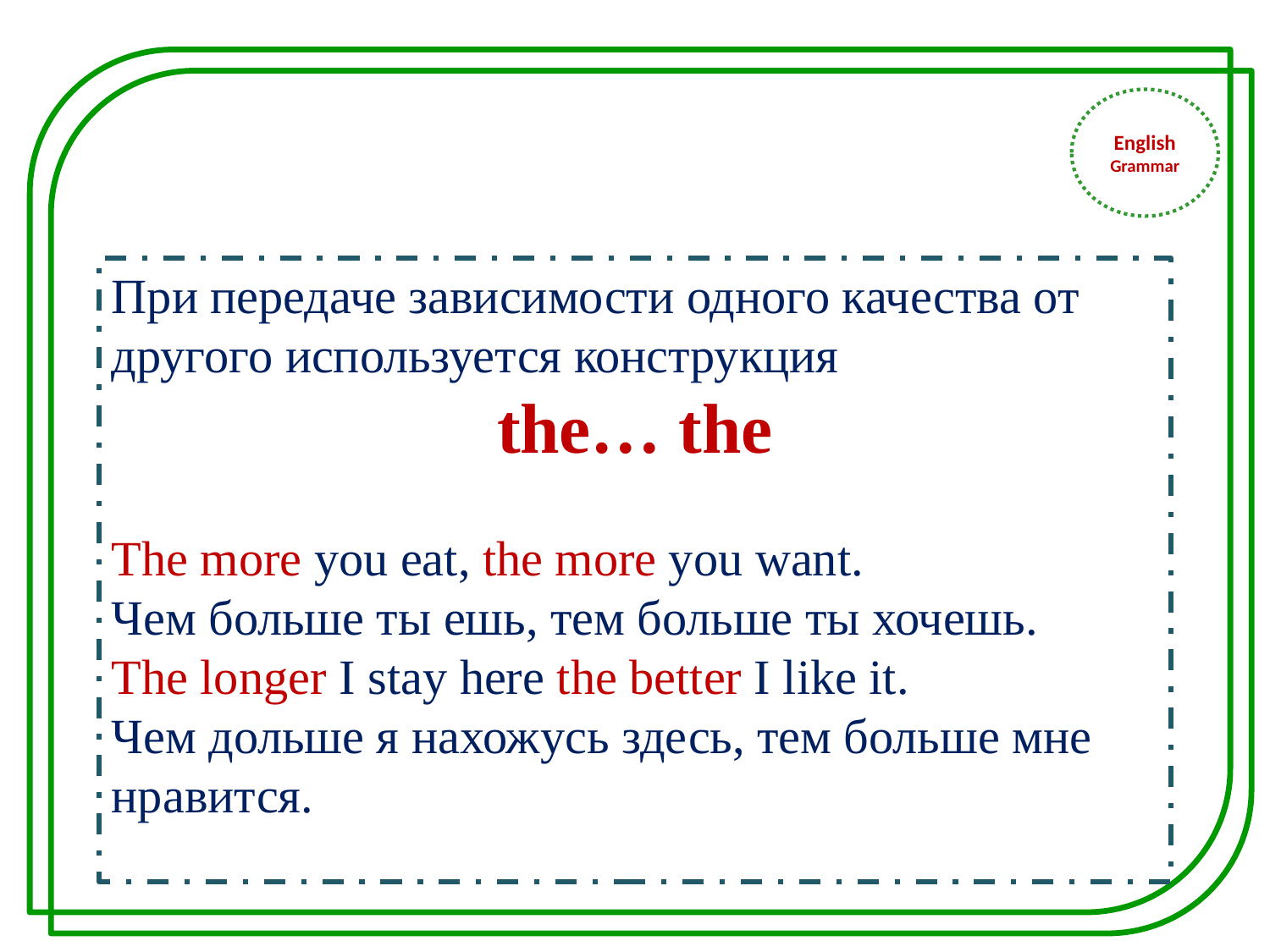

English
Grammar
При передаче зависимости одного качества от другого используется конструкция
the… the

The more you eat, the more you want.
Чем больше ты ешь, тем больше ты хочешь.
The longer I stay here the better I like it.
Чем дольше я нахожусь здесь, тем больше мне нравится.